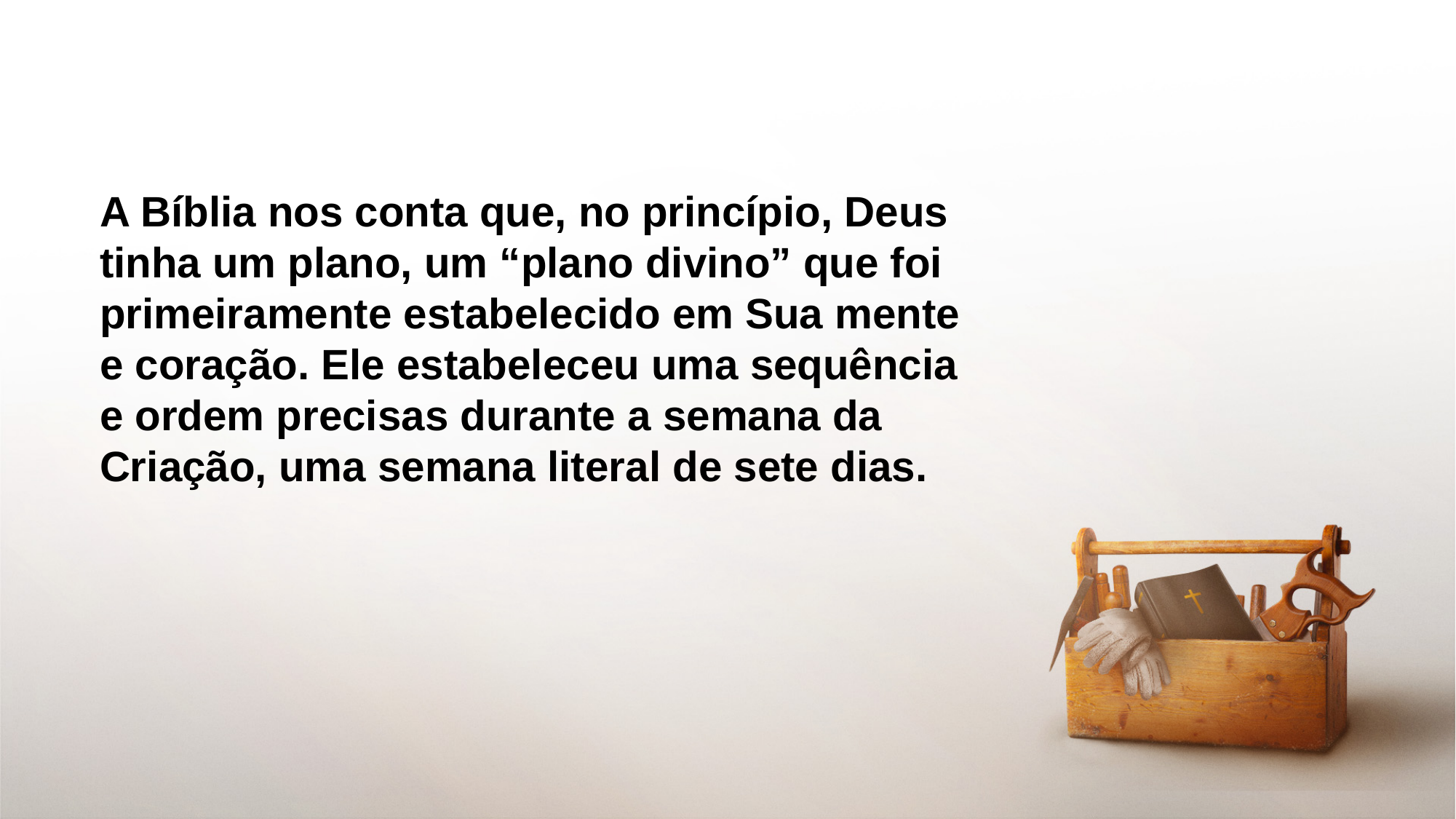

A Bíblia nos conta que, no princípio, Deus tinha um plano, um “plano divino” que foi primeiramente estabelecido em Sua mente e coração. Ele estabeleceu uma sequência e ordem precisas durante a semana da Criação, uma semana literal de sete dias.